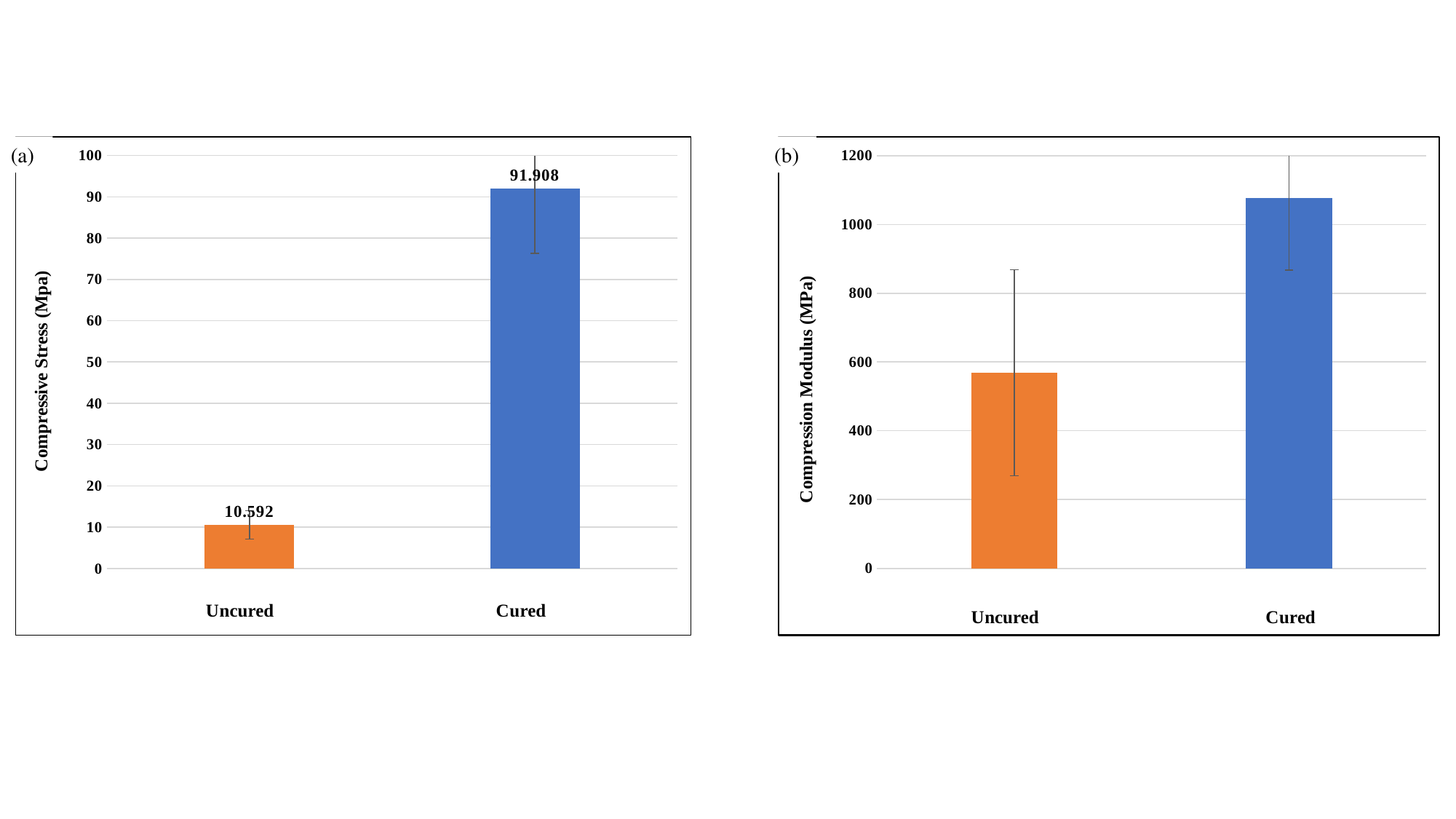

(b)
(a)

### Chart

| Category |  |
|---|---|

### Chart

| Category |  |
|---|---|